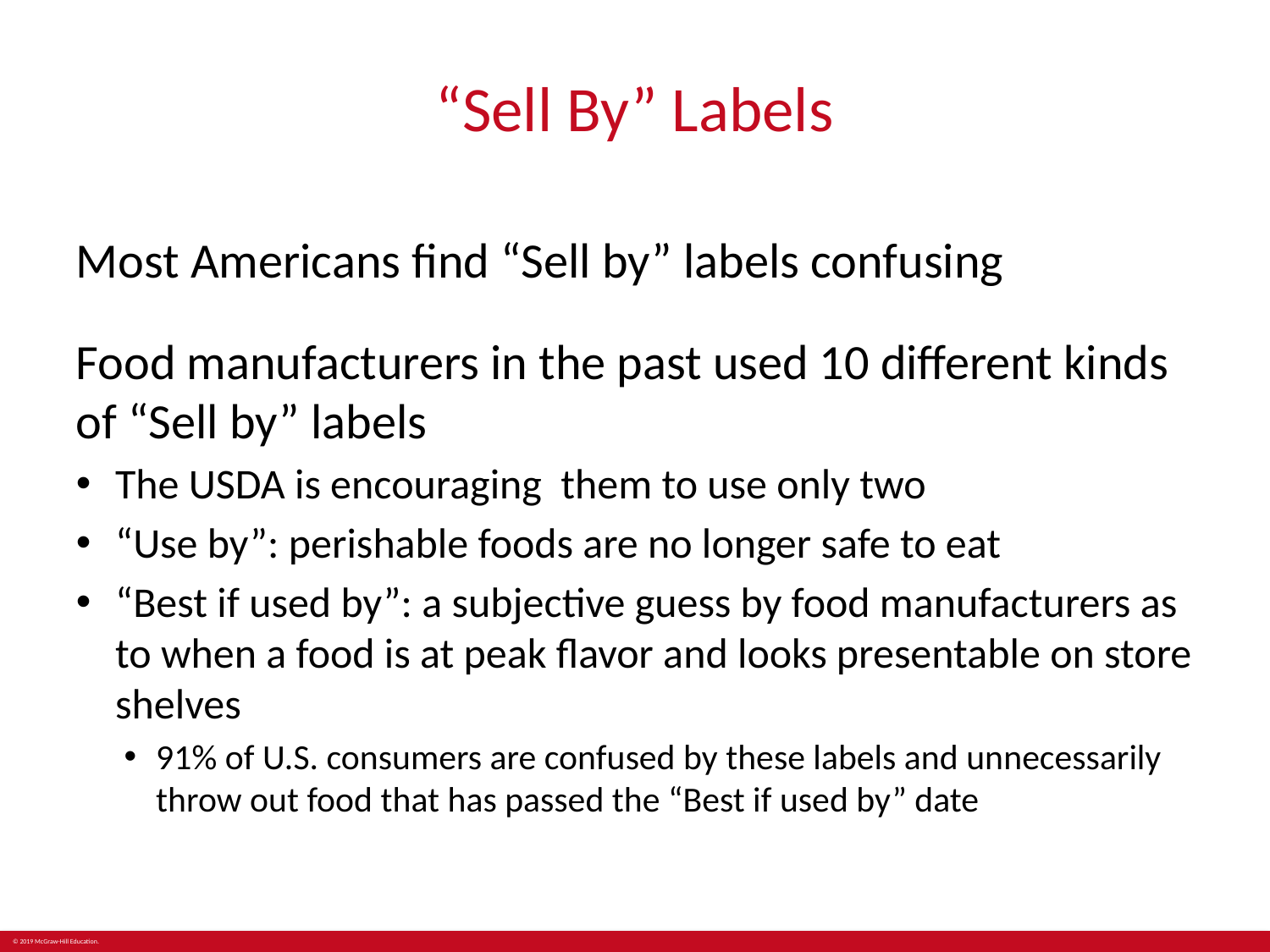

# “Sell By” Labels
Most Americans find “Sell by” labels confusing
Food manufacturers in the past used 10 different kinds of “Sell by” labels
The USDA is encouraging  them to use only two
“Use by”: perishable foods are no longer safe to eat
“Best if used by”: a subjective guess by food manufacturers as to when a food is at peak flavor and looks presentable on store shelves
91% of U.S. consumers are confused by these labels and unnecessarily throw out food that has passed the “Best if used by” date